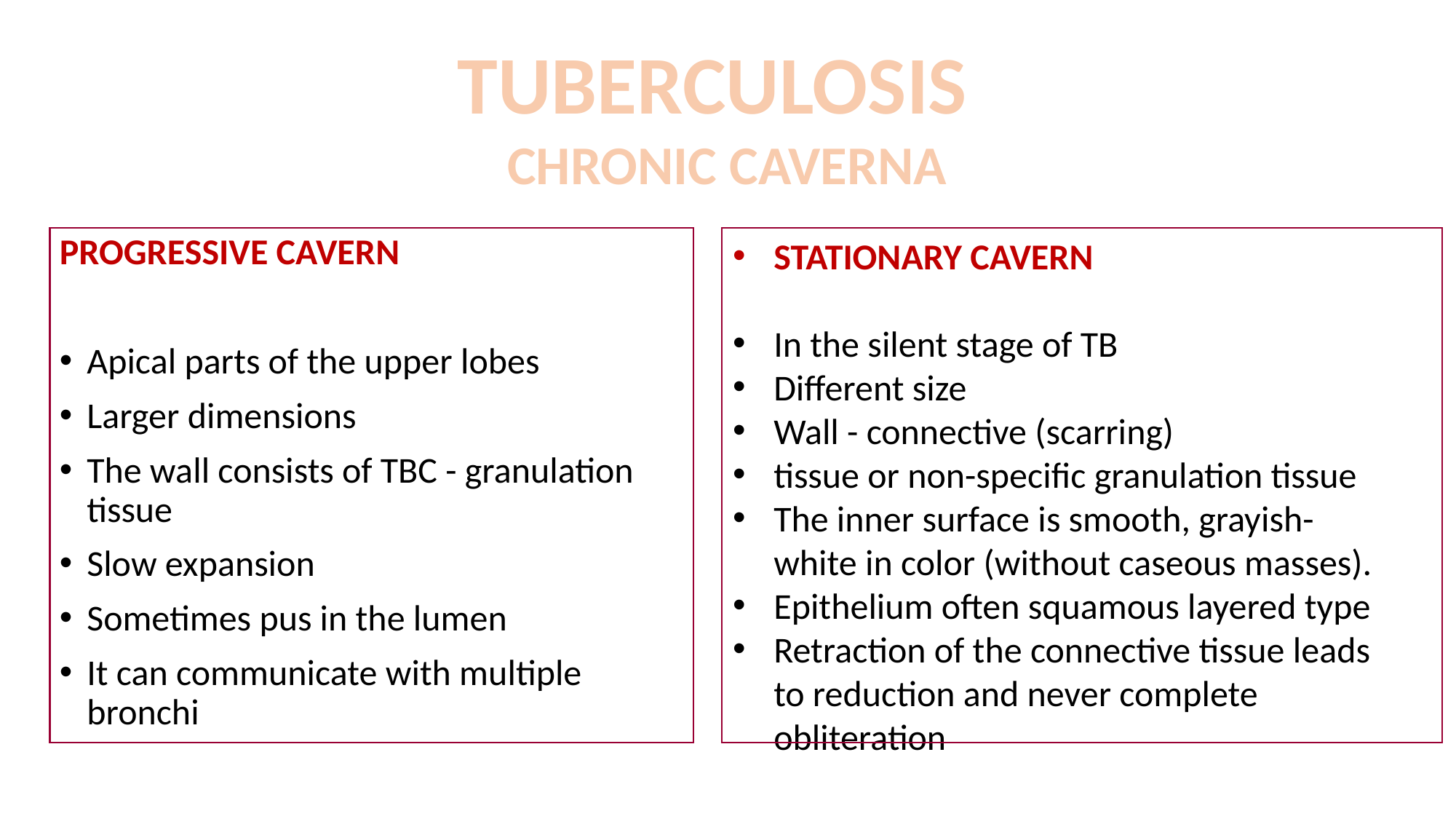

TUBERCULOSIS
                                     CHRONIC CAVERNA
PROGRESSIVE CAVERN

Apical parts of the upper lobes
Larger dimensions
The wall consists of TBC - granulation tissue
Slow expansion
Sometimes pus in the lumen
It can communicate with multiple bronchi

STATIONARY CAVERN

In the silent stage of TB
Different size
Wall - connective (scarring)
tissue or non-specific granulation tissue
The inner surface is smooth, grayish-white in color (without caseous masses).
Epithelium often squamous layered type
Retraction of the connective tissue leads to reduction and never complete obliteration